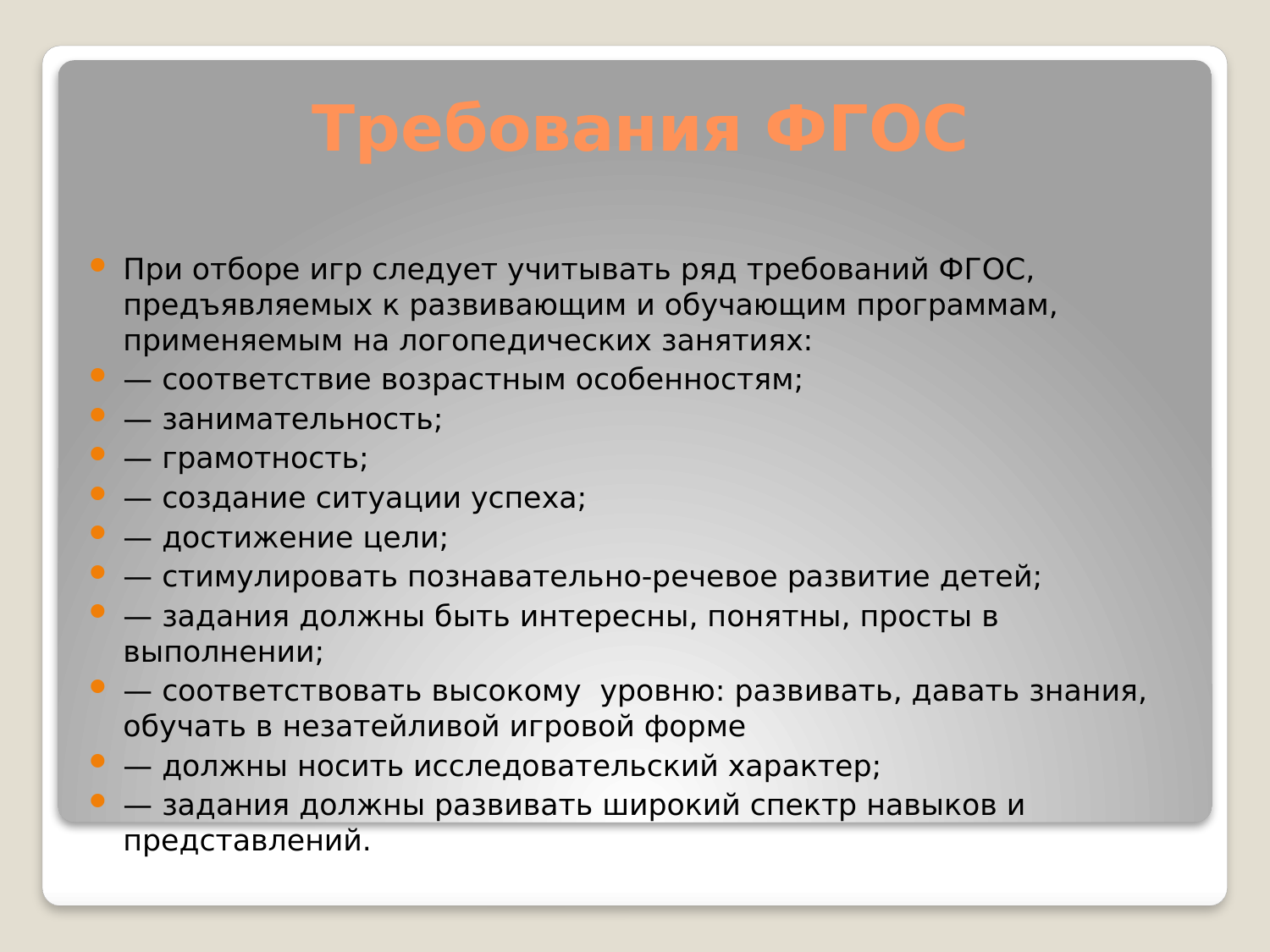

# Требования ФГОС

При отборе игр следует учитывать ряд требований ФГОС, предъявляемых к развивающим и обучающим программам, применяемым на логопедических занятиях:
— соответствие возрастным особенностям;
— занимательность;
— грамотность;
— создание ситуации успеха;
— достижение цели;
— стимулировать познавательно-речевое развитие детей;
— задания должны быть интересны, понятны, просты в выполнении;
— соответствовать высокому  уровню: развивать, давать знания, обучать в незатейливой игровой форме
— должны носить исследовательский характер;
— задания должны развивать широкий спектр навыков и представлений.